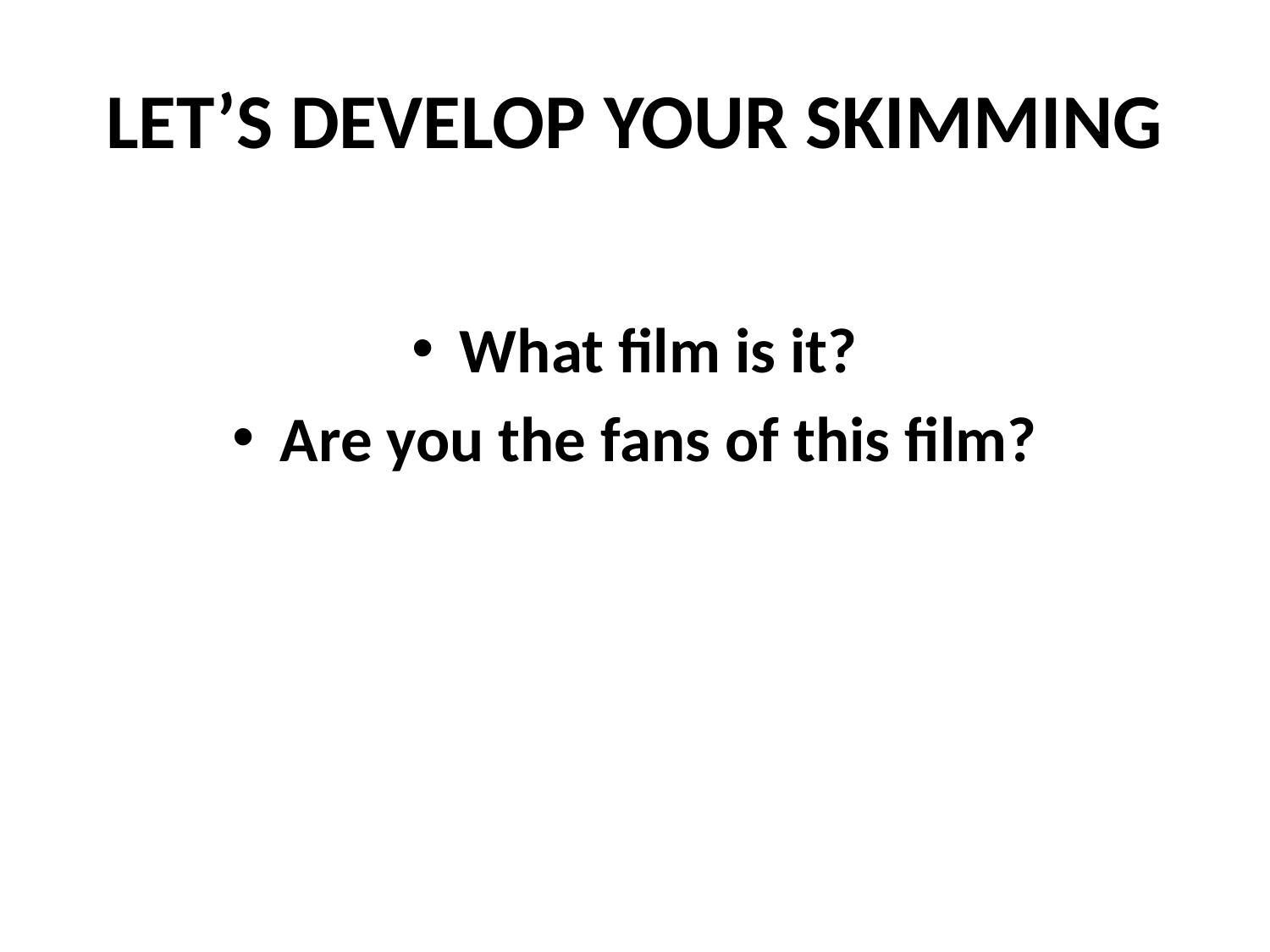

# LET’S DEVELOP YOUR SKIMMING

What film is it?
Are you the fans of this film?